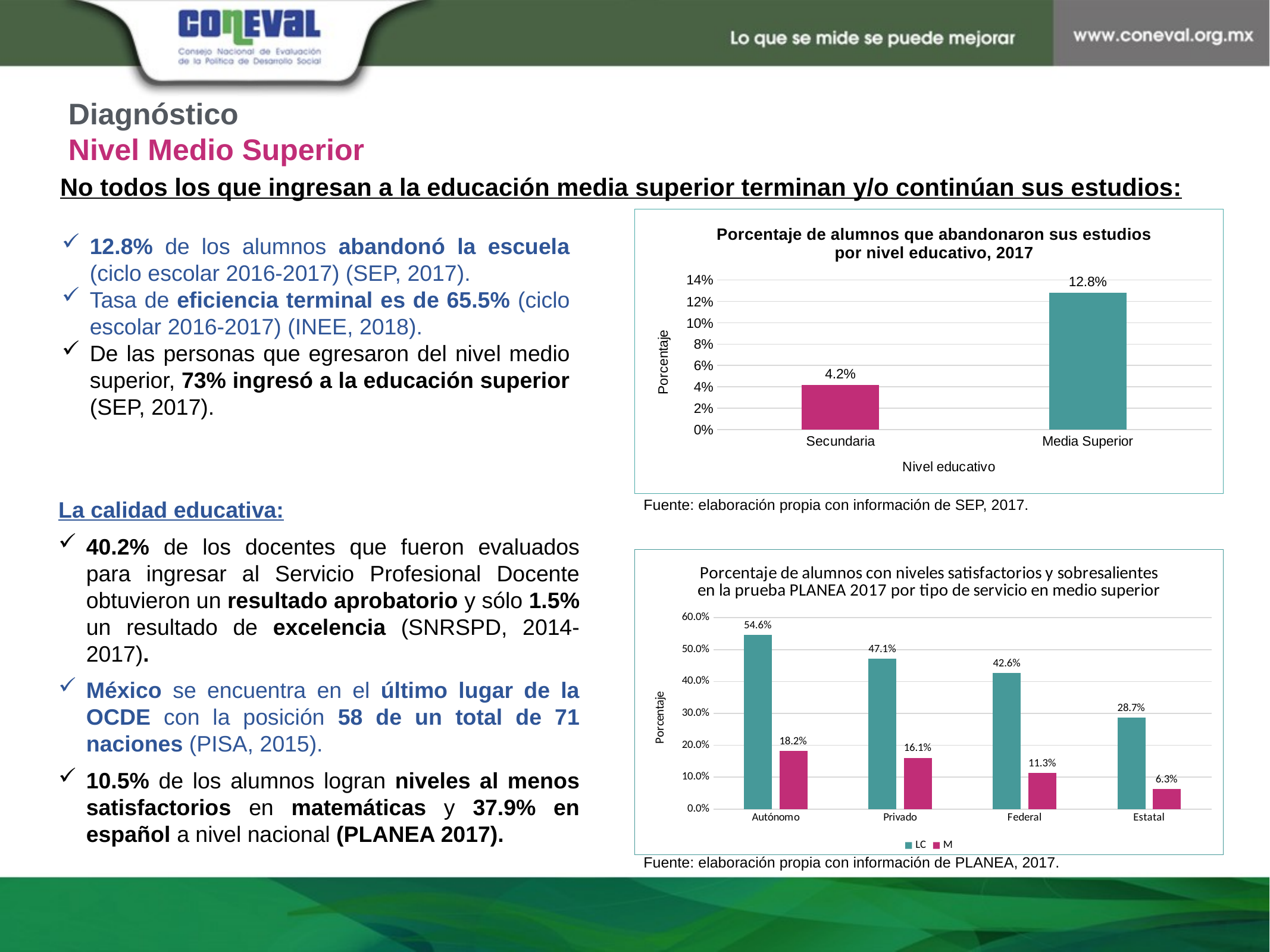

Diagnóstico
Nivel Medio Superior
No todos los que ingresan a la educación media superior terminan y/o continúan sus estudios:

### Chart: Porcentaje de alumnos que abandonaron sus estudios por nivel educativo, 2017

| Category | Abandono |
|---|---|
| Secundaria | 0.042 |
| Media Superior | 0.128 |
Fuente: elaboración propia con información de SEP, 2017.
12.8% de los alumnos abandonó la escuela (ciclo escolar 2016-2017) (SEP, 2017).
Tasa de eficiencia terminal es de 65.5% (ciclo escolar 2016-2017) (INEE, 2018).
De las personas que egresaron del nivel medio superior, 73% ingresó a la educación superior (SEP, 2017).
La calidad educativa:
40.2% de los docentes que fueron evaluados para ingresar al Servicio Profesional Docente obtuvieron un resultado aprobatorio y sólo 1.5% un resultado de excelencia (SNRSPD, 2014-2017).
México se encuentra en el último lugar de la OCDE con la posición 58 de un total de 71 naciones (PISA, 2015).
10.5% de los alumnos logran niveles al menos satisfactorios en matemáticas y 37.9% en español a nivel nacional (PLANEA 2017).

### Chart: Porcentaje de alumnos con niveles satisfactorios y sobresalientes en la prueba PLANEA 2017 por tipo de servicio en medio superior

| Category | LC | M |
|---|---|---|
| Autónomo | 0.546 | 0.182 |
| Privado | 0.471 | 0.161 |
| Federal | 0.426 | 0.113 |
| Estatal | 0.287 | 0.063 |
Fuente: elaboración propia con información de PLANEA, 2017.